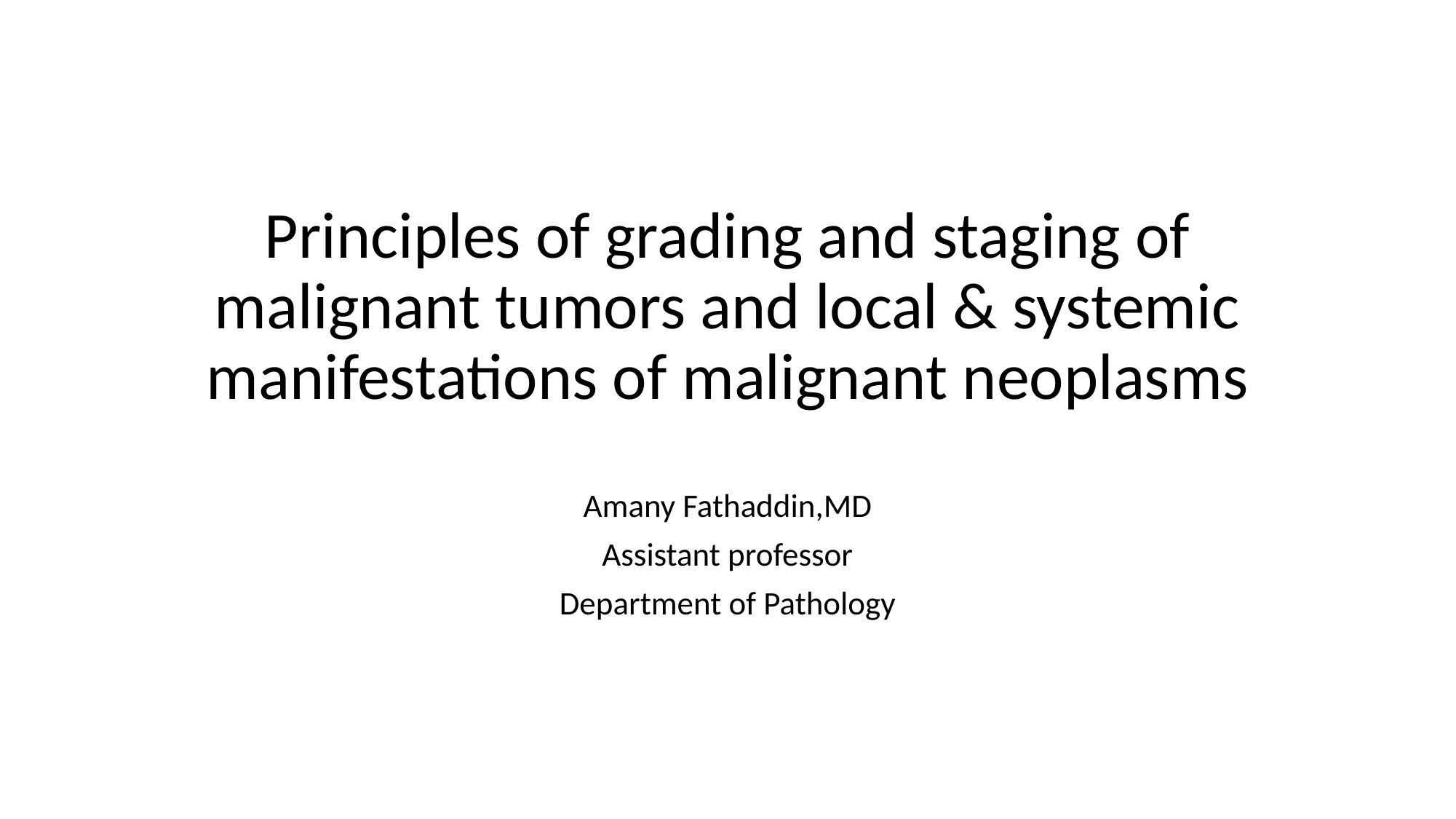

# Principles of grading and staging of malignant tumors and local & systemic manifestations of malignant neoplasms

Amany Fathaddin,MD
Assistant professor
Department of Pathology